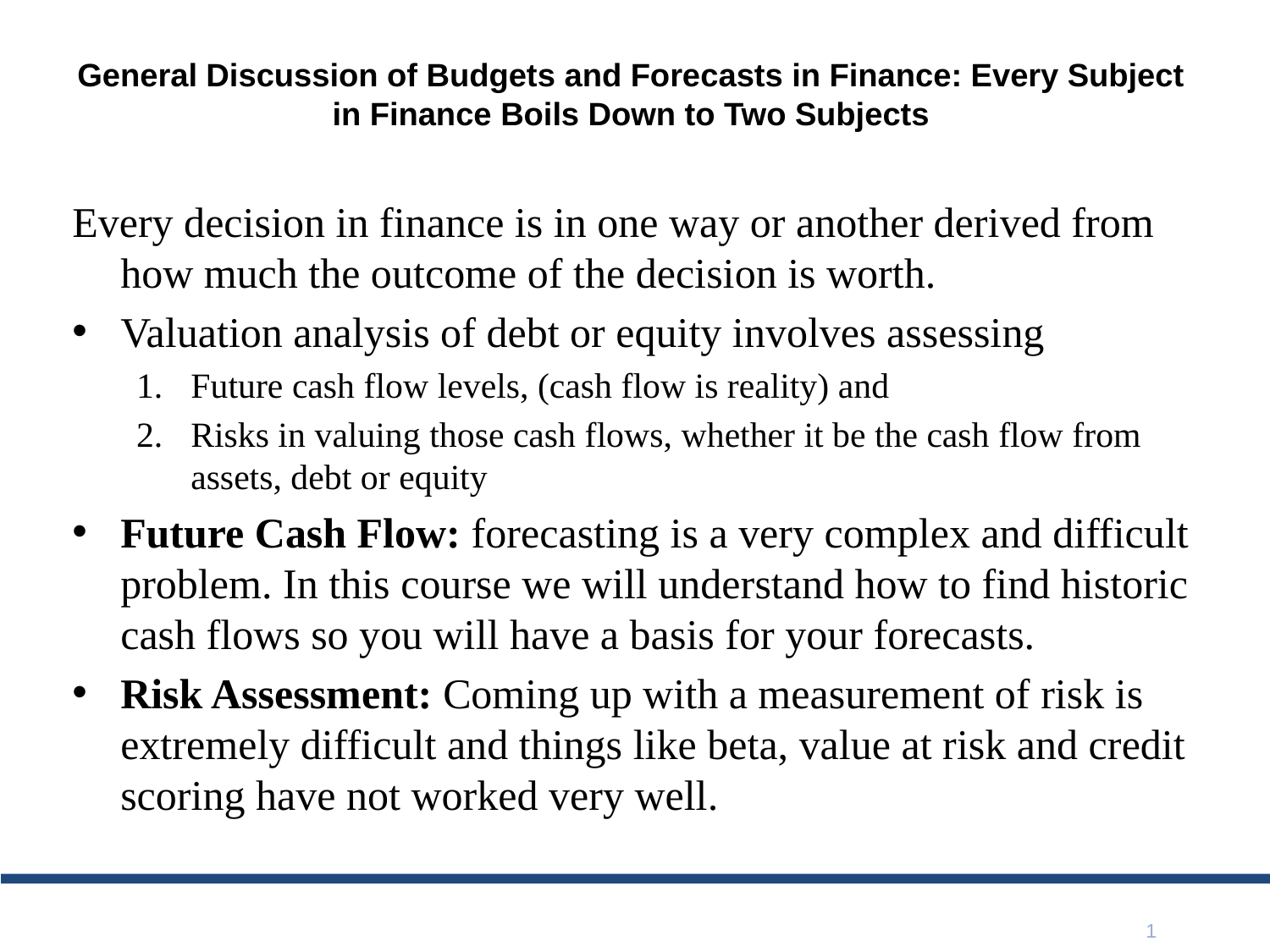

# General Discussion of Budgets and Forecasts in Finance: Every Subject in Finance Boils Down to Two Subjects
Every decision in finance is in one way or another derived from how much the outcome of the decision is worth.
Valuation analysis of debt or equity involves assessing
Future cash flow levels, (cash flow is reality) and
Risks in valuing those cash flows, whether it be the cash flow from assets, debt or equity
Future Cash Flow: forecasting is a very complex and difficult problem. In this course we will understand how to find historic cash flows so you will have a basis for your forecasts.
Risk Assessment: Coming up with a measurement of risk is extremely difficult and things like beta, value at risk and credit scoring have not worked very well.
1